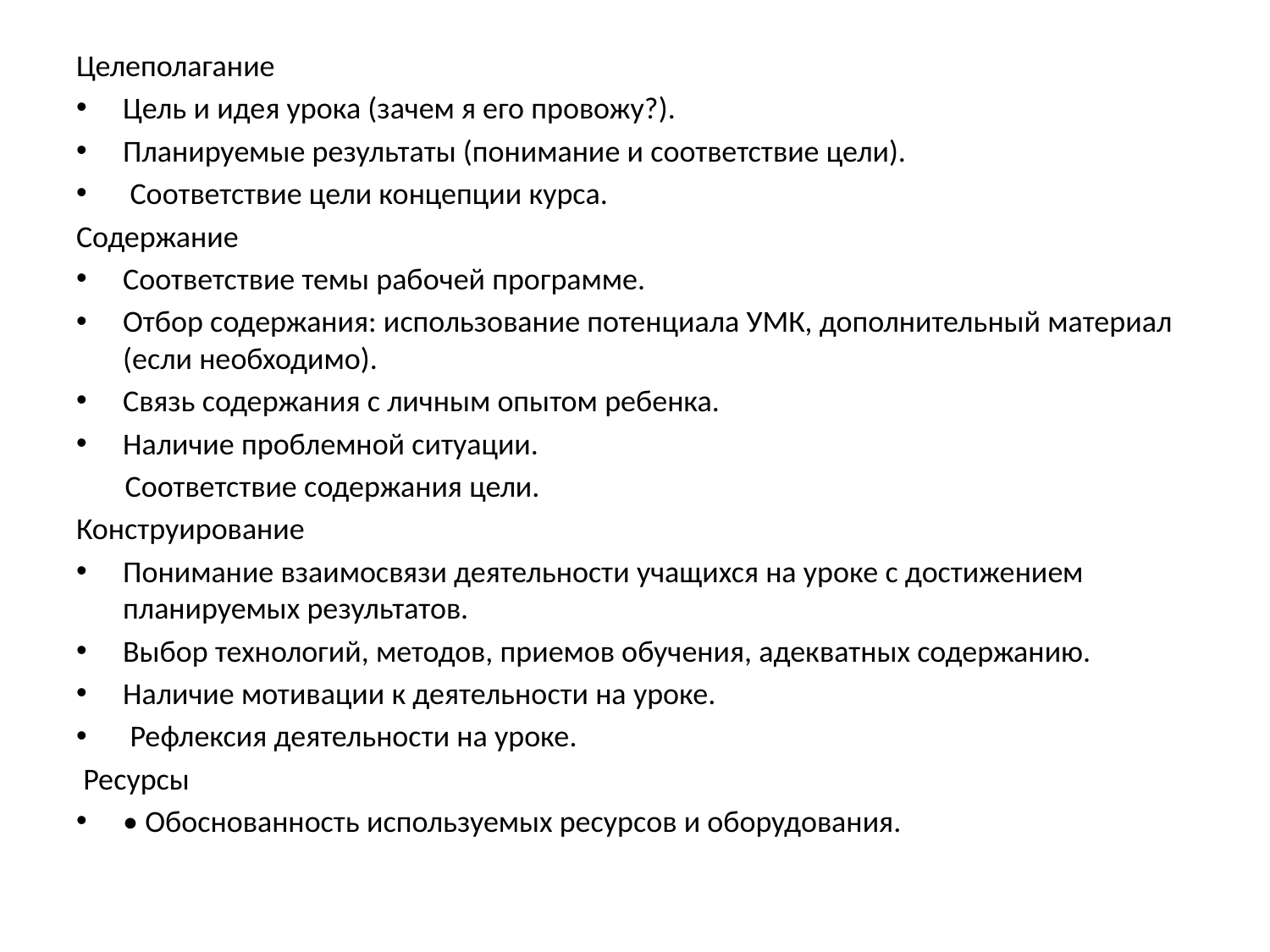

#
Целеполагание
Цель и идея урока (зачем я его провожу?).
Планируемые результаты (понимание и соответствие цели).
 Соответствие цели концепции курса.
Содержание
Соответствие темы рабочей программе.
Отбор содержания: использование потенциала УМК, дополнительный материал (если необходимо).
Связь содержания с личным опытом ребенка.
Наличие проблемной ситуации.
       Соответствие содержания цели.
Конструирование
Понимание взаимосвязи деятельности учащихся на уроке с достижением планируемых результатов.
Выбор технологий, методов, приемов обучения, адекватных содержанию.
Наличие мотивации к деятельности на уроке.
 Рефлексия деятельности на уроке.
 Ресурсы
• Обоснованность используемых ресурсов и оборудования.